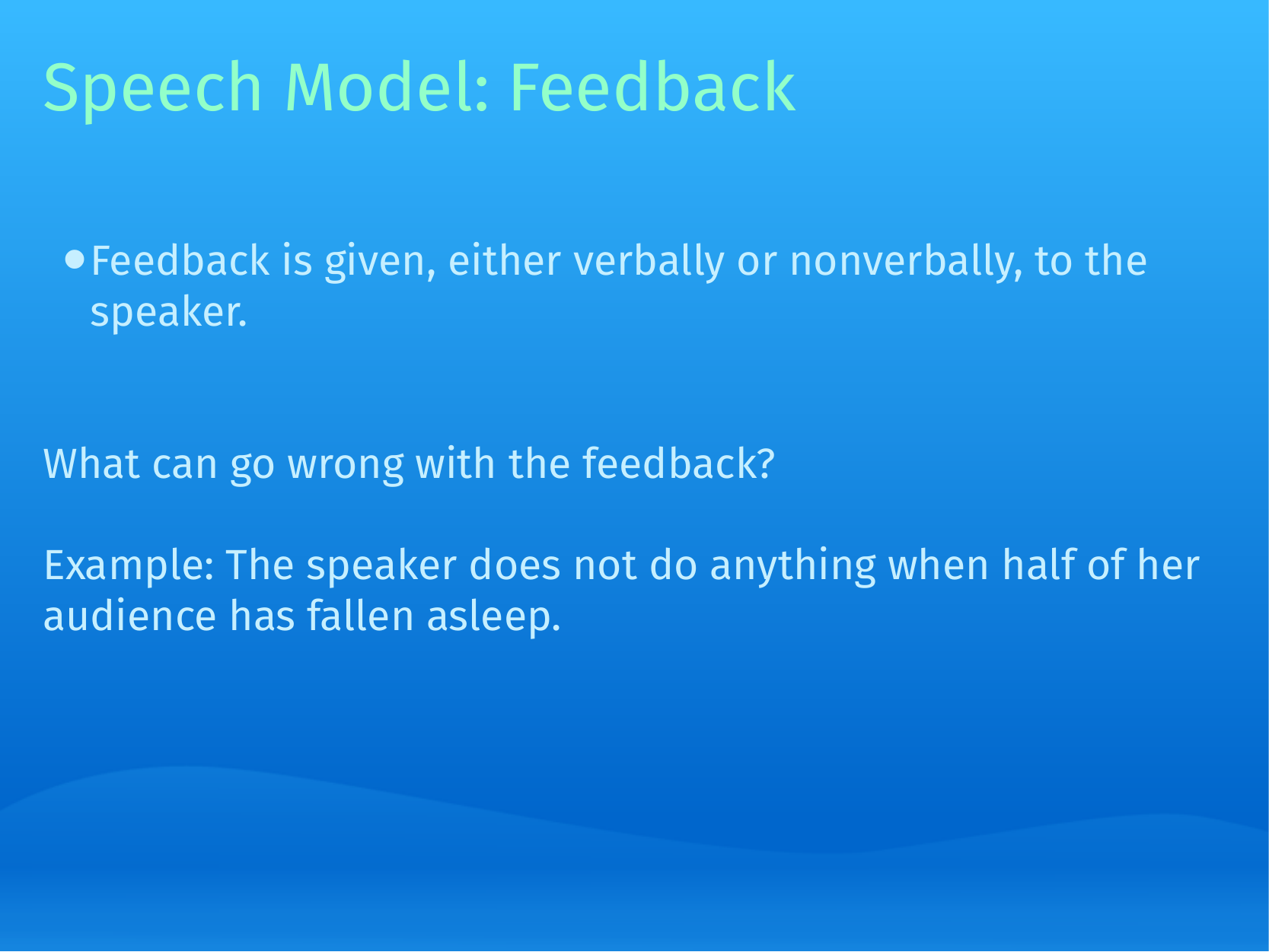

# Speech Model: Feedback
Feedback is given, either verbally or nonverbally, to the speaker.

What can go wrong with the feedback?

Example: The speaker does not do anything when half of her audience has fallen asleep.